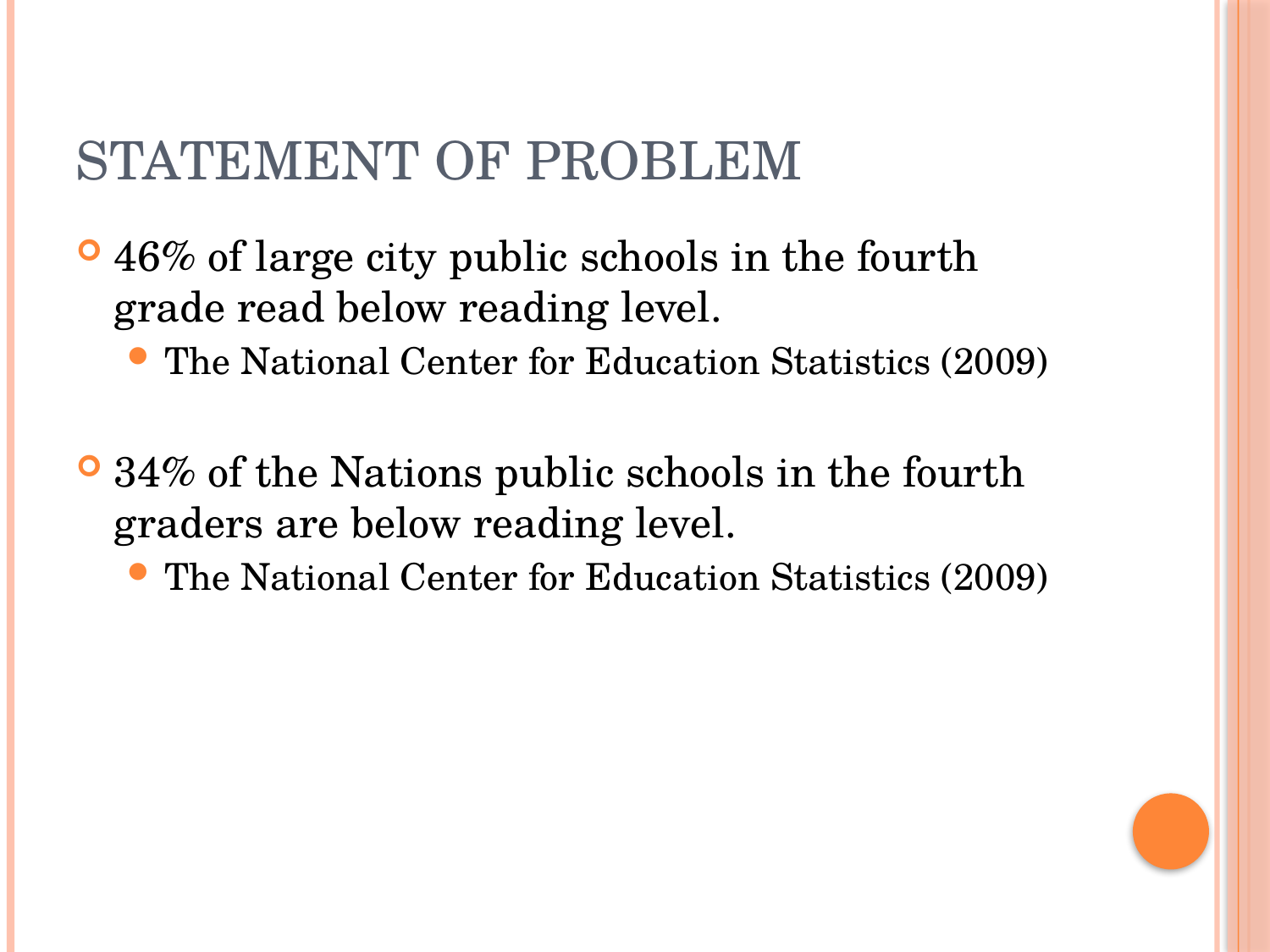

# Statement of Problem
46% of large city public schools in the fourth grade read below reading level.
The National Center for Education Statistics (2009)

34% of the Nations public schools in the fourth graders are below reading level.
The National Center for Education Statistics (2009)